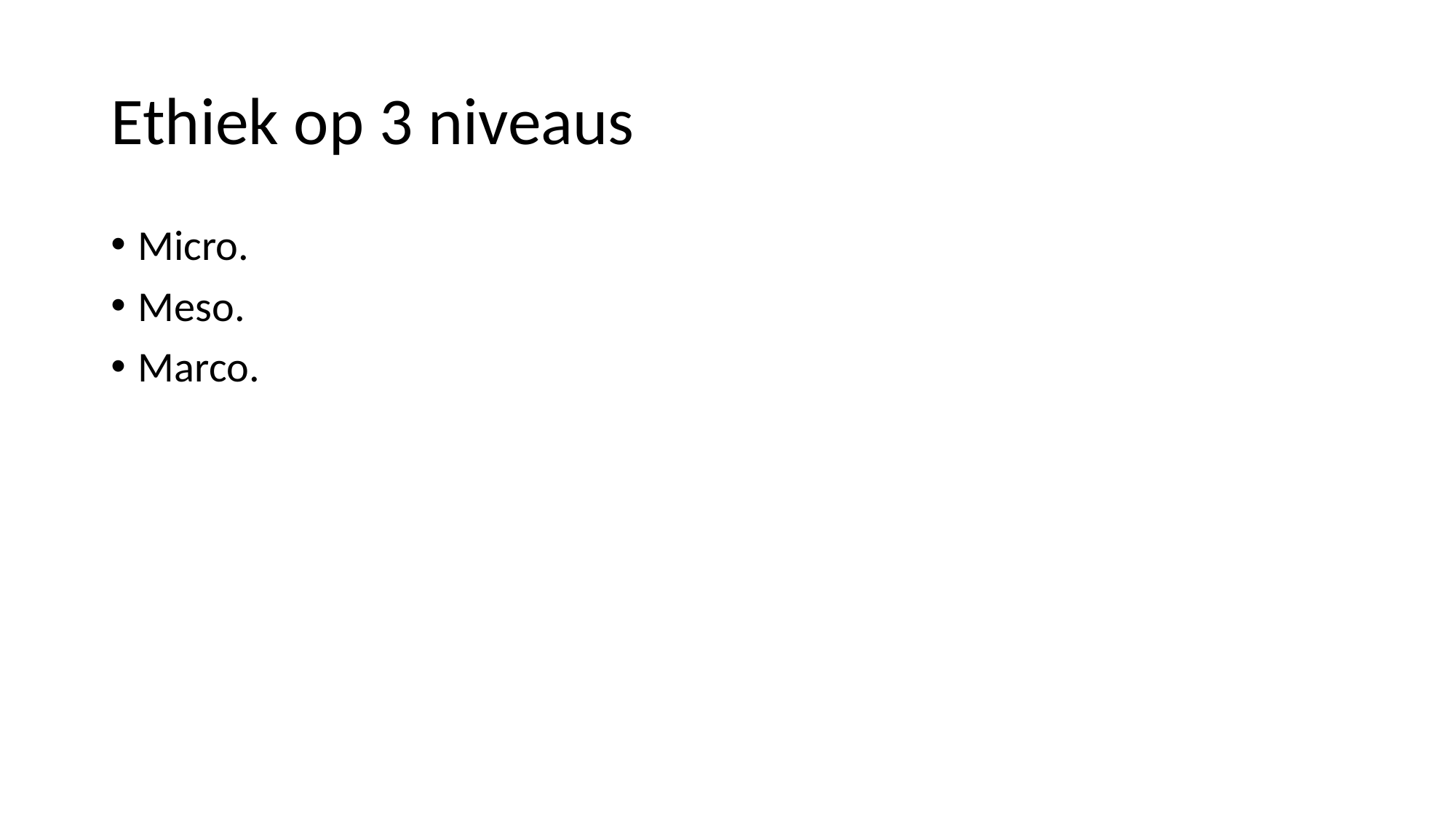

# Ethiek op 3 niveaus
Micro.
Meso.
Marco.